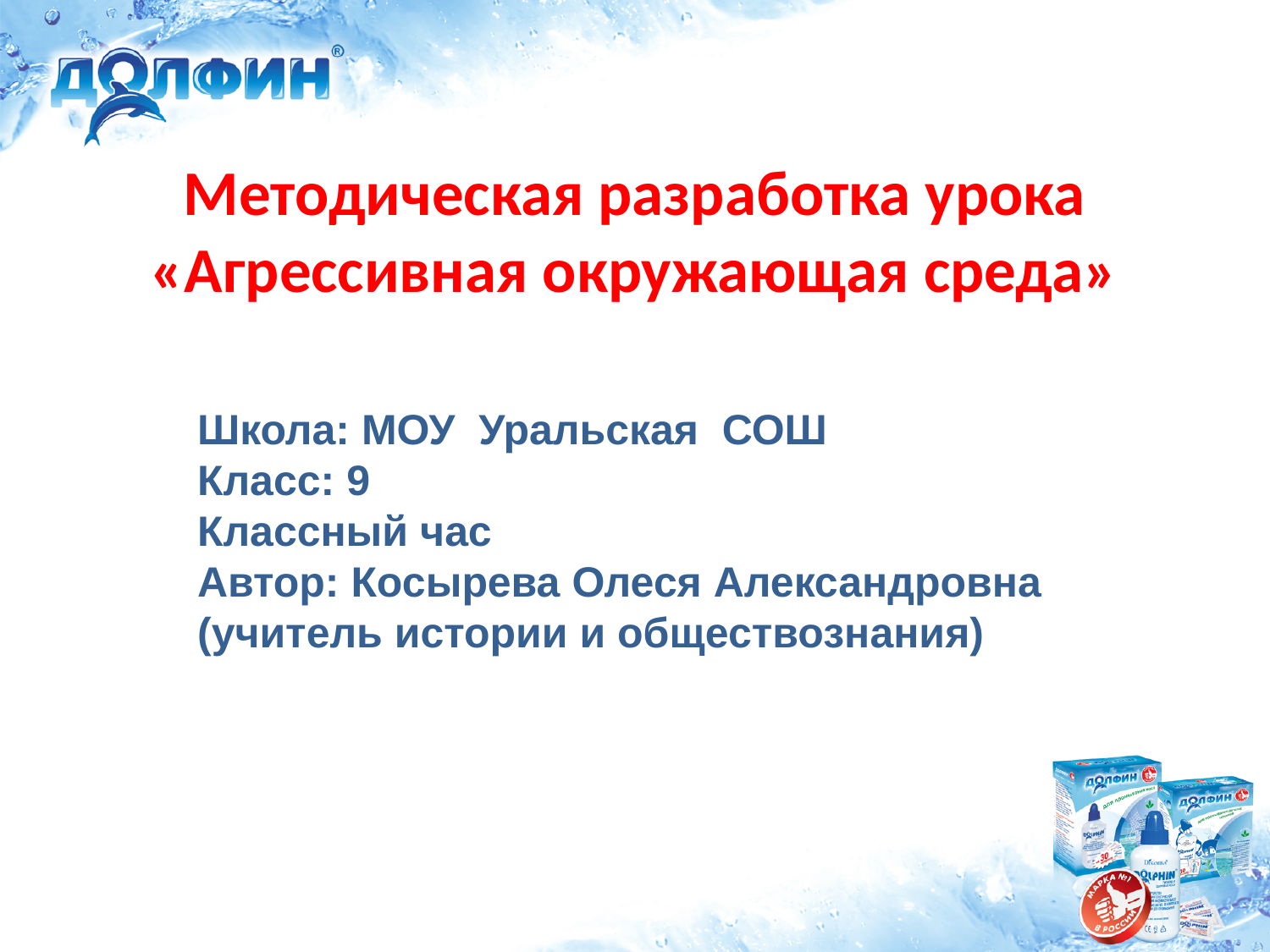

# Методическая разработка урока «Агрессивная окружающая среда»
Школа: МОУ  Уральская  СОШ
Класс: 9
Классный час
Автор: Косырева Олеся Александровна (учитель истории и обществознания)